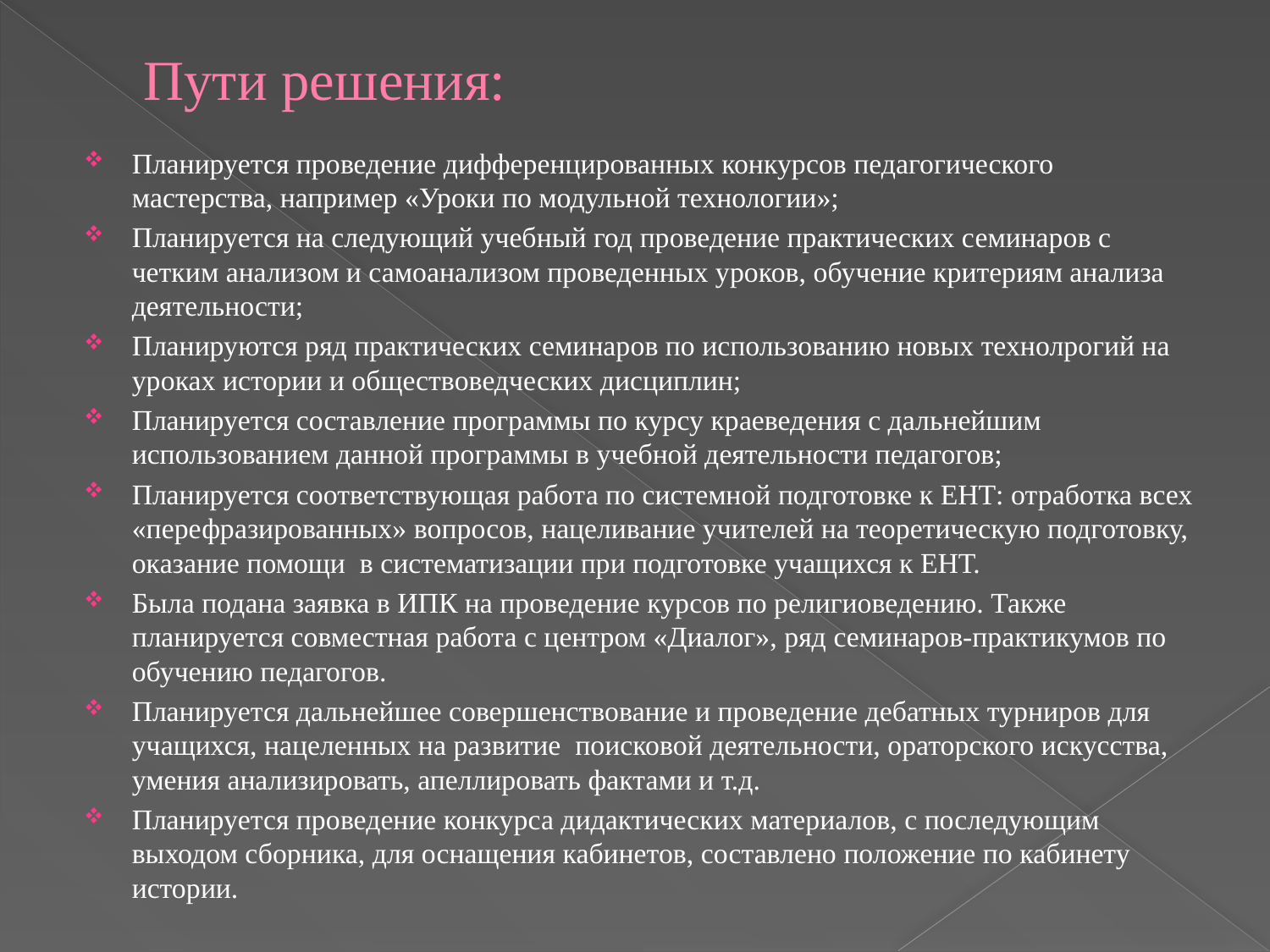

# Пути решения:
Планируется проведение дифференцированных конкурсов педагогического мастерства, например «Уроки по модульной технологии»;
Планируется на следующий учебный год проведение практических семинаров с четким анализом и самоанализом проведенных уроков, обучение критериям анализа деятельности;
Планируются ряд практических семинаров по использованию новых технолрогий на уроках истории и обществоведческих дисциплин;
Планируется составление программы по курсу краеведения с дальнейшим использованием данной программы в учебной деятельности педагогов;
Планируется соответствующая работа по системной подготовке к ЕНТ: отработка всех «перефразированных» вопросов, нацеливание учителей на теоретическую подготовку, оказание помощи  в систематизации при подготовке учащихся к ЕНТ.
Была подана заявка в ИПК на проведение курсов по религиоведению. Также планируется совместная работа с центром «Диалог», ряд семинаров-практикумов по обучению педагогов.
Планируется дальнейшее совершенствование и проведение дебатных турниров для учащихся, нацеленных на развитие  поисковой деятельности, ораторского искусства, умения анализировать, апеллировать фактами и т.д.
Планируется проведение конкурса дидактических материалов, с последующим выходом сборника, для оснащения кабинетов, составлено положение по кабинету истории.